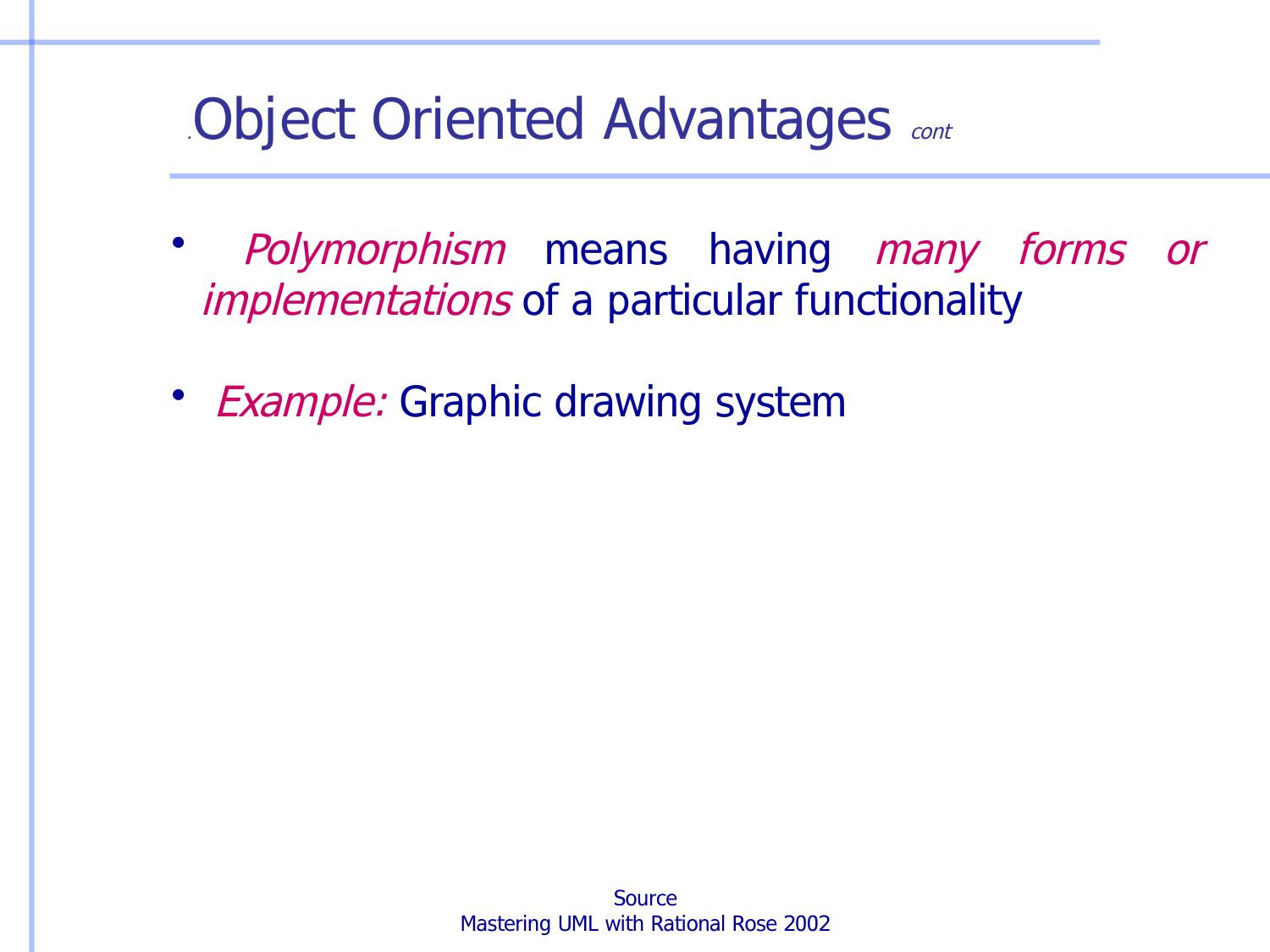

Object Oriented Advantages cont.

 Polymorphism means having many forms or implementations of a particular functionality

 Example: Graphic drawing system
Source
Mastering UML with Rational Rose 2002